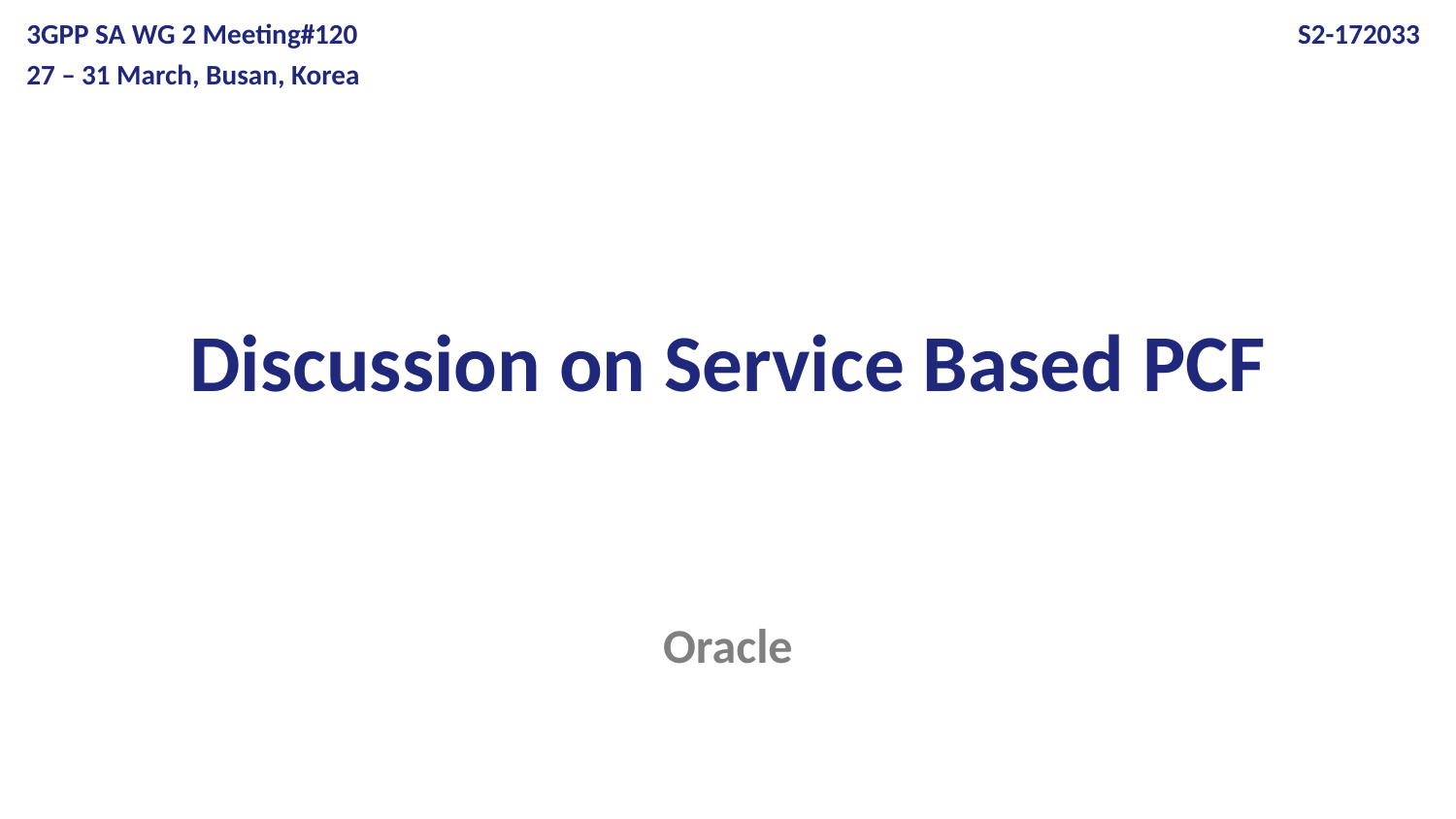

3GPP SA WG 2 Meeting#120
27 – 31 March, Busan, Korea

S2-172033
# Discussion on Service Based PCF
Oracle